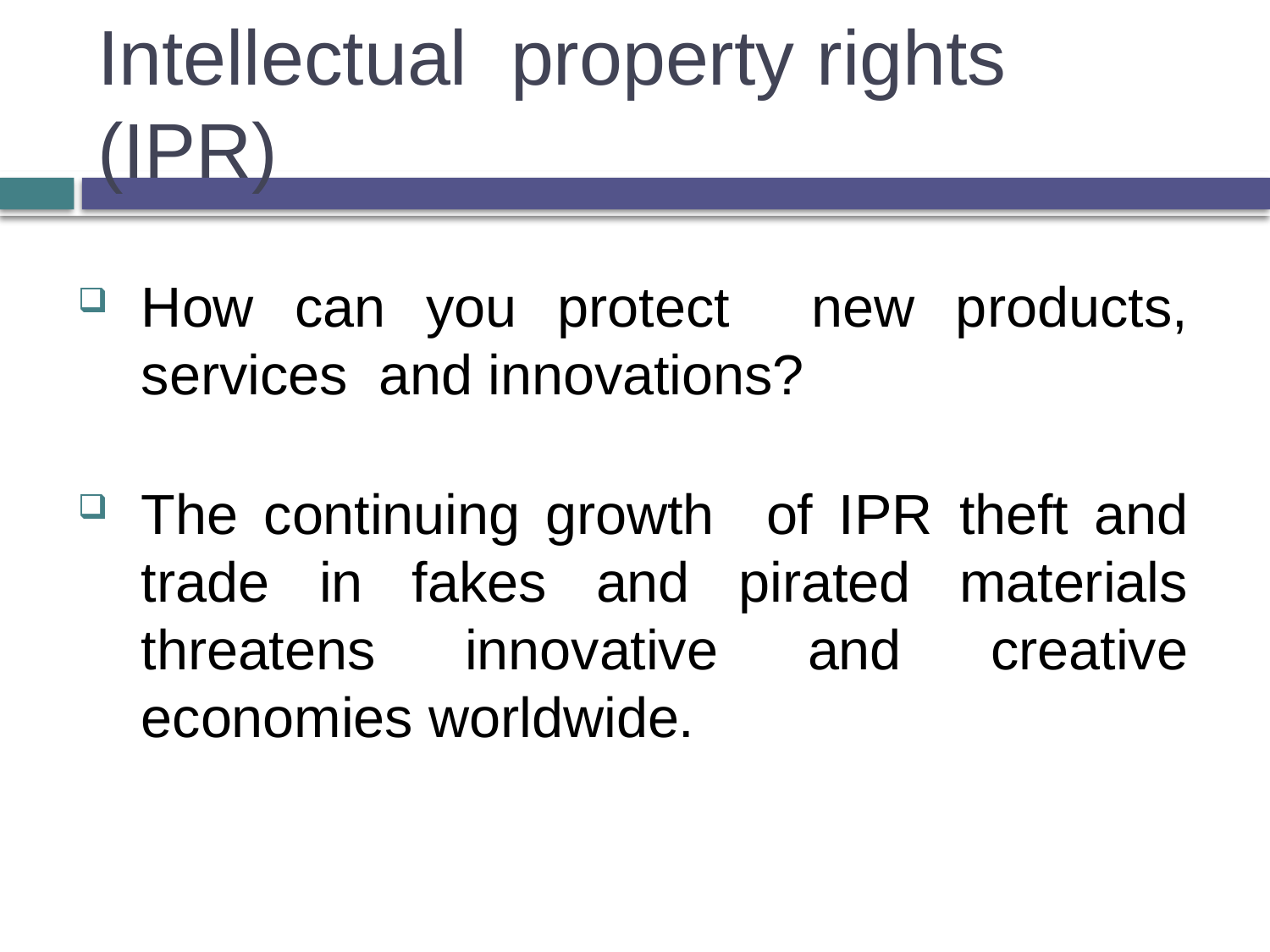

# Intellectual  property rights  (IPR)
How can you protect  new products, services  and innovations?

The continuing growth  of IPR theft and trade in fakes and pirated materials threatens innovative and creative economies worldwide.